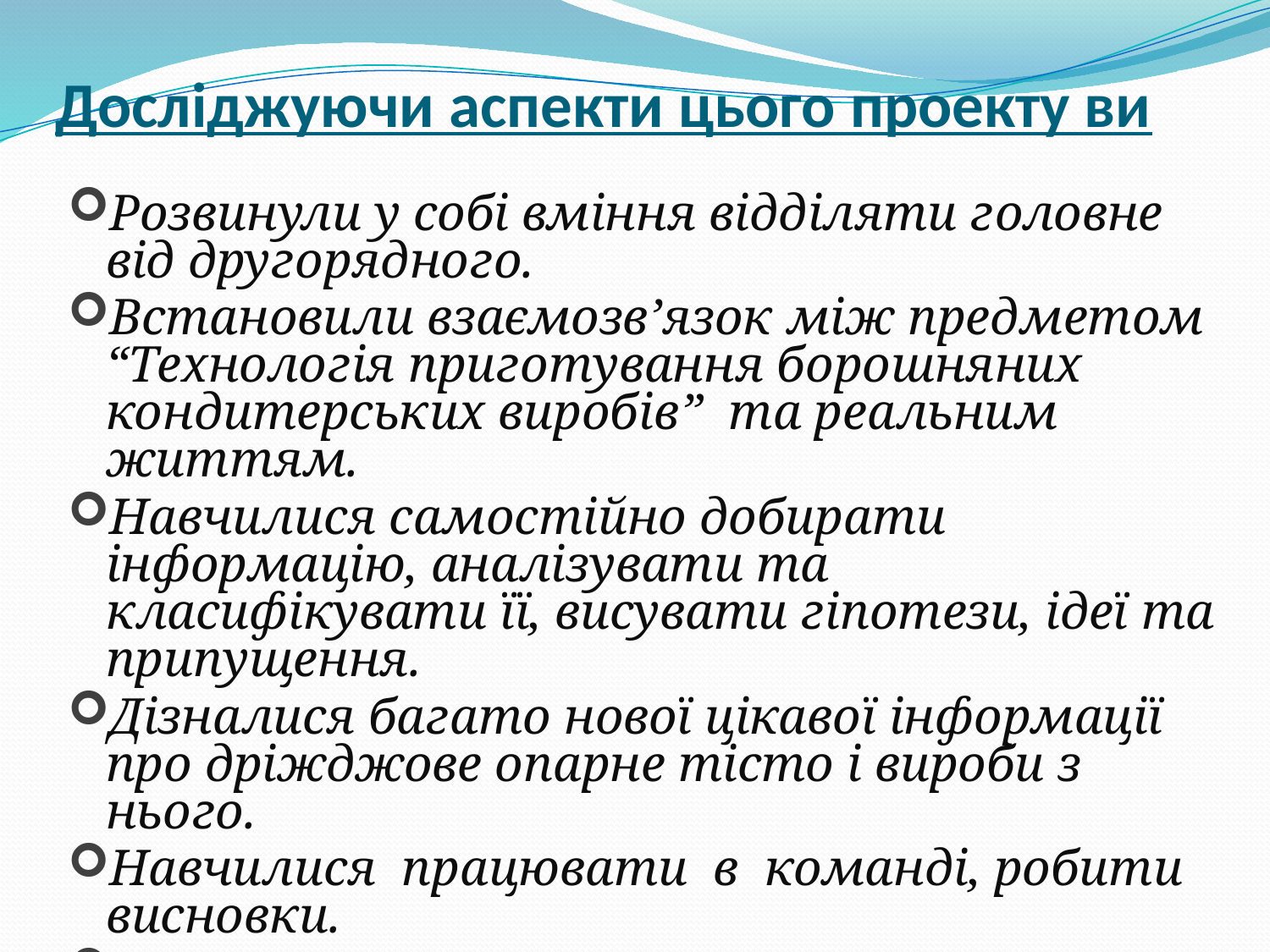

# Досліджуючи аспекти цього проекту ви
Розвинули у собі вміння відділяти головне від другорядного.
Встановили взаємозв’язок між предметом “Технологія приготування борошняних кондитерських виробів”  та реальним життям.
Навчилися самостійно добирати інформацію, аналізувати та класифікувати її, висувати гіпотези, ідеї та припущення.
Дізналися багато нової цікавої інформації про дріжджове опарне тісто і вироби з нього.
Навчилися  працювати  в  команді, робити висновки.
Краще засвоїли навики роботи на комп’ютері.